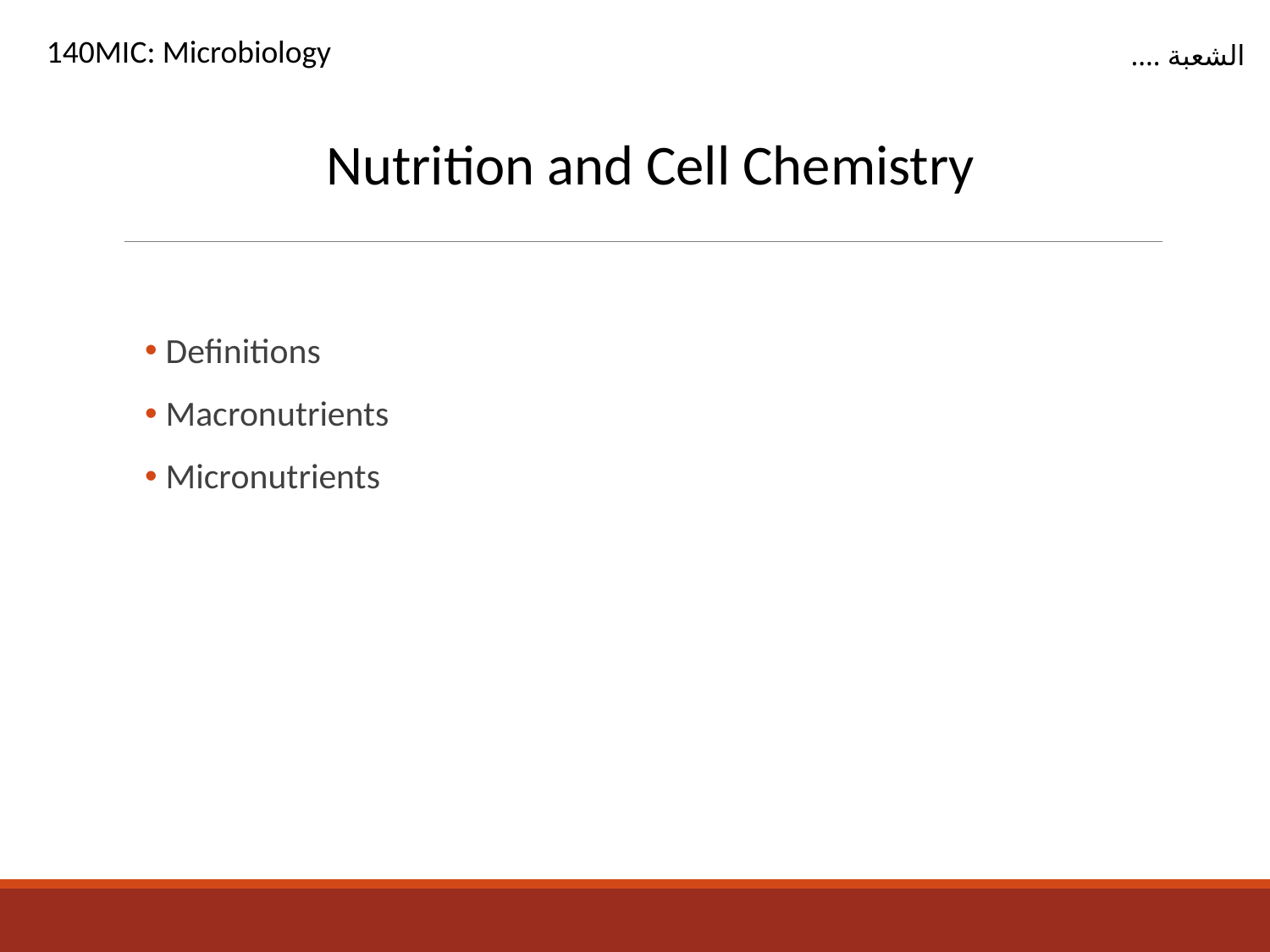

140MIC: Microbiology
الشعبة ....
 Nutrition and Cell Chemistry

 Definitions
 Macronutrients
 Micronutrients